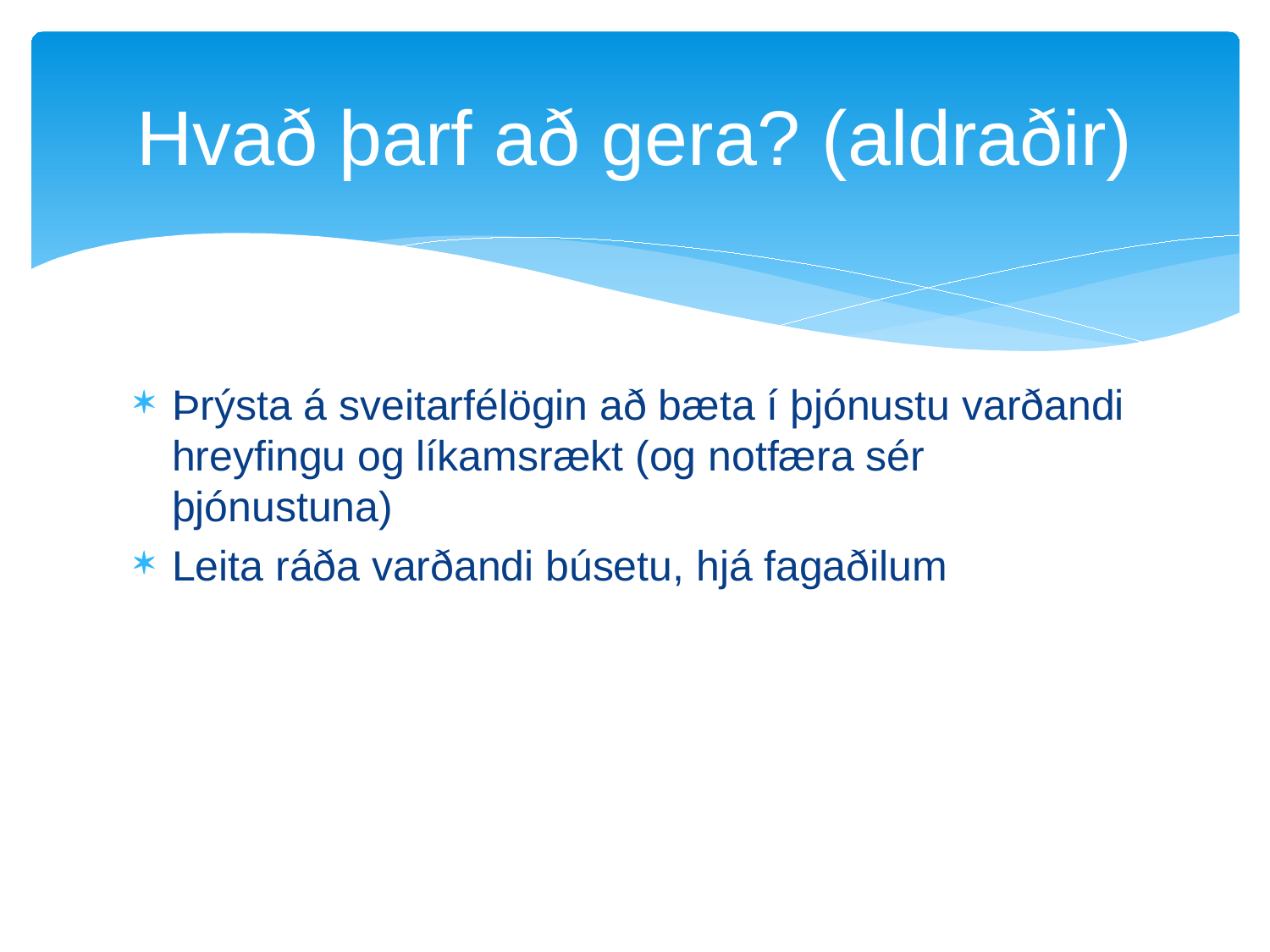

# Hvað þarf að gera? (aldraðir)
Þrýsta á sveitarfélögin að bæta í þjónustu varðandi hreyfingu og líkamsrækt (og notfæra sér þjónustuna)
Leita ráða varðandi búsetu, hjá fagaðilum